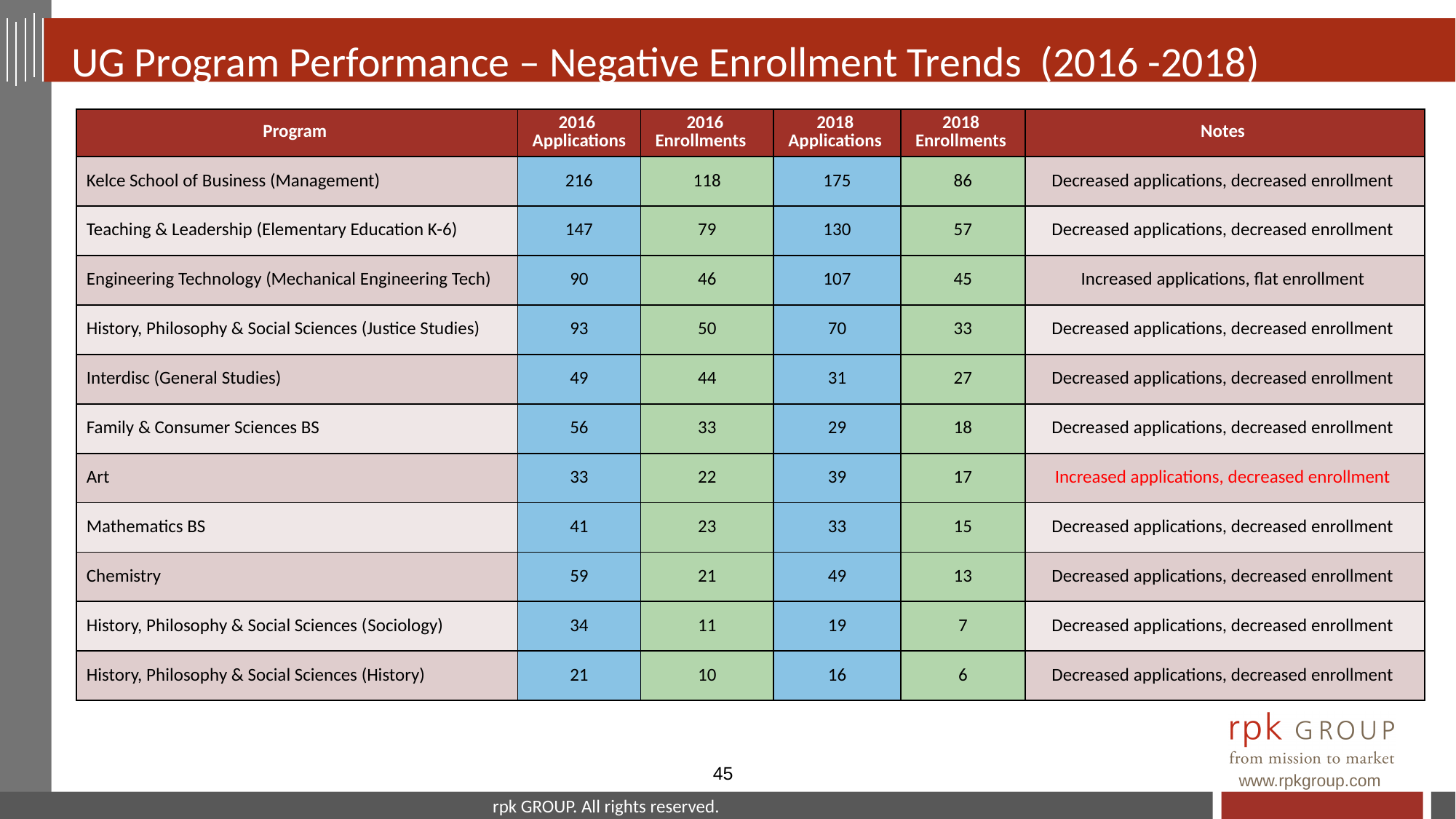

# UG Program Performance – Negative Enrollment Trends  (2016 -2018)
| Program | 2016 Applications | 2016 Enrollments | 2018 Applications | 2018 Enrollments | Notes |
| --- | --- | --- | --- | --- | --- |
| Kelce School of Business (Management) | 216 | 118 | 175 | 86 | Decreased applications, decreased enrollment |
| Teaching & Leadership (Elementary Education K-6) | 147 | 79 | 130 | 57 | Decreased applications, decreased enrollment |
| Engineering Technology (Mechanical Engineering Tech) | 90 | 46 | 107 | 45 | Increased applications, flat enrollment |
| History, Philosophy & Social Sciences (Justice Studies) | 93 | 50 | 70 | 33 | Decreased applications, decreased enrollment |
| Interdisc (General Studies) | 49 | 44 | 31 | 27 | Decreased applications, decreased enrollment |
| Family & Consumer Sciences BS | 56 | 33 | 29 | 18 | Decreased applications, decreased enrollment |
| Art | 33 | 22 | 39 | 17 | Increased applications, decreased enrollment |
| Mathematics BS | 41 | 23 | 33 | 15 | Decreased applications, decreased enrollment |
| Chemistry | 59 | 21 | 49 | 13 | Decreased applications, decreased enrollment |
| History, Philosophy & Social Sciences (Sociology) | 34 | 11 | 19 | 7 | Decreased applications, decreased enrollment |
| History, Philosophy & Social Sciences (History) | 21 | 10 | 16 | 6 | Decreased applications, decreased enrollment |
45